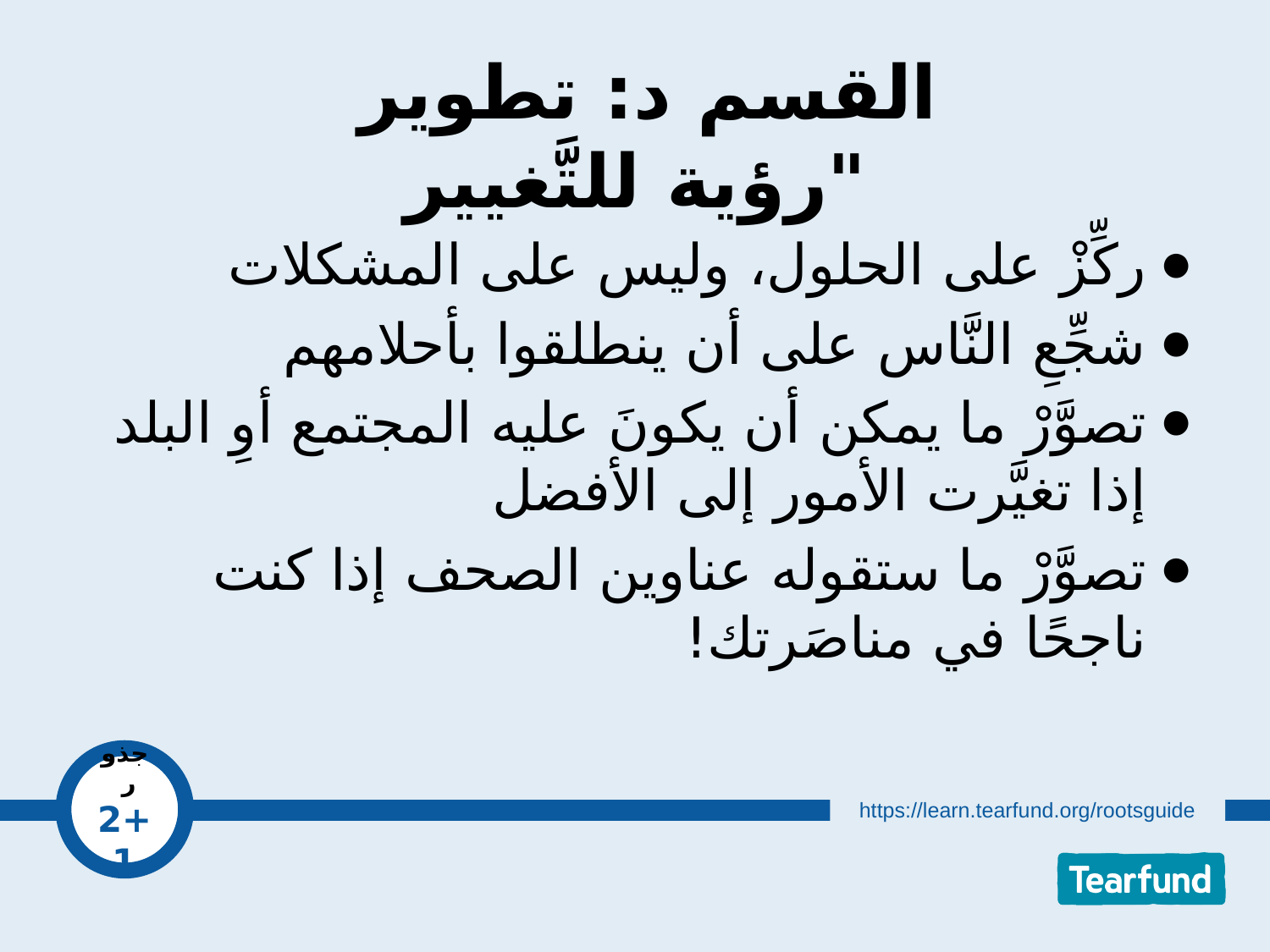

# القسم د: تطوير "رؤية للتَّغيير
ركِّزْ على الحلول، وليس على المشكلات
شجِّعِ النَّاس على أن ينطلقوا بأحلامهم
تصوَّرْ ما يمكن أن يكونَ عليه المجتمع أوِ البلد إذا تغيَّرت الأمور إلى الأفضل
تصوَّرْ ما ستقوله عناوين الصحف إذا كنت ناجحًا في مناصَرتك!